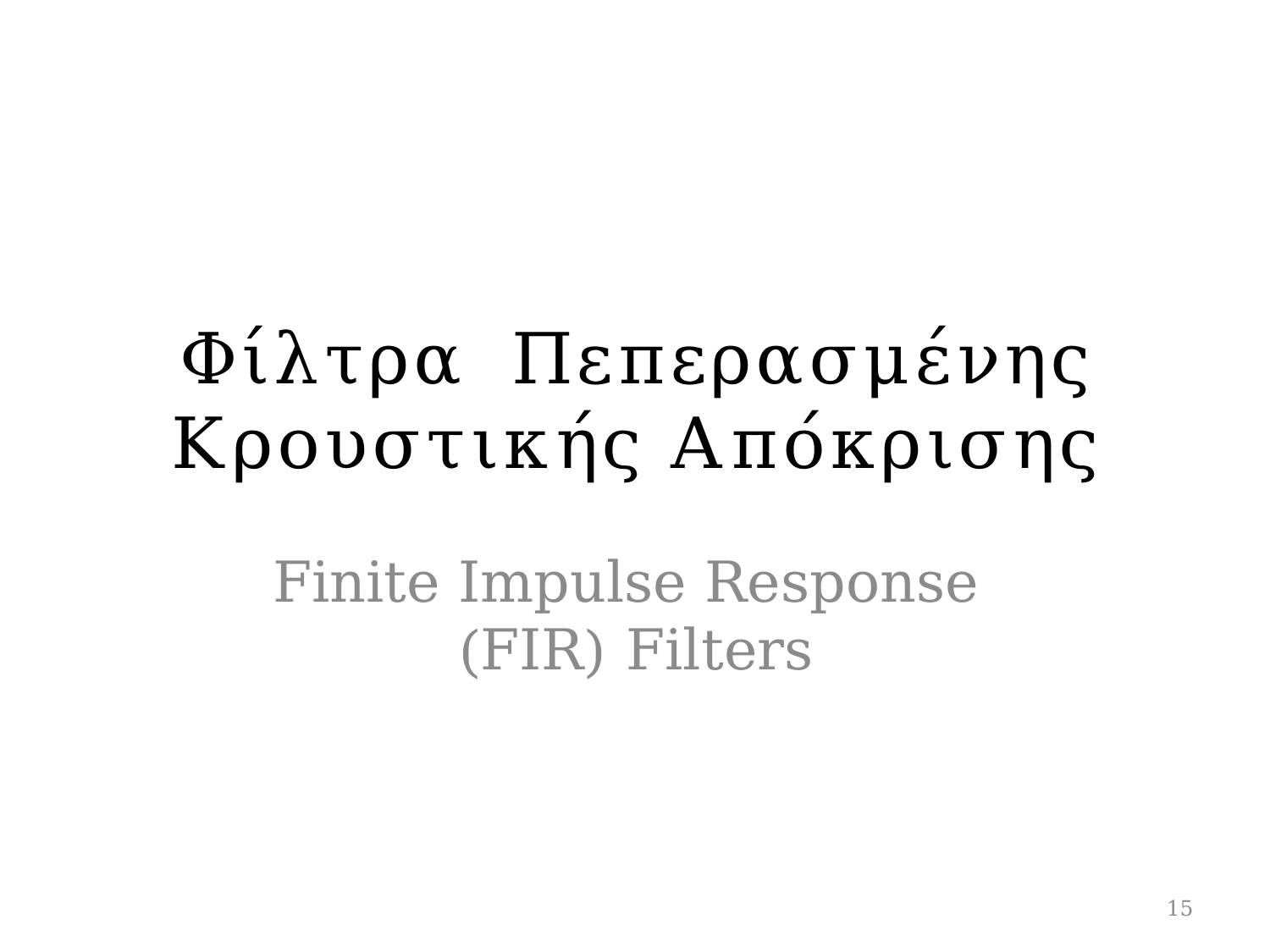

# Φίλτρα  Πεπερασμένης Κρουστικής Απόκρισης
Finite Impulse Response
(FIR) Filters
15